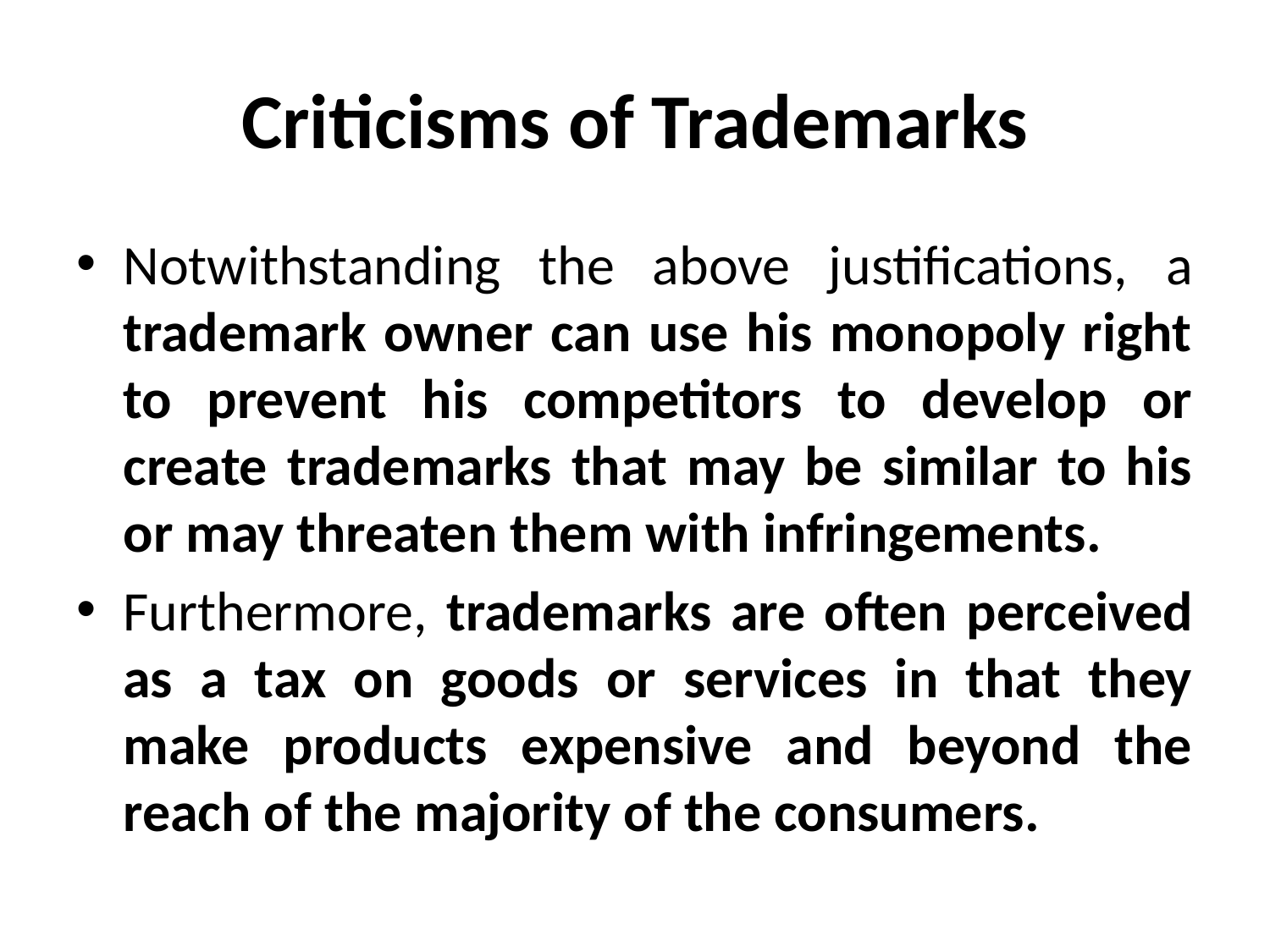

# Criticisms of Trademarks
Notwithstanding the above justifications, a trademark owner can use his monopoly right to prevent his competitors to develop or create trademarks that may be similar to his or may threaten them with infringements.
Furthermore, trademarks are often perceived as a tax on goods or services in that they make products expensive and beyond the reach of the majority of the consumers.